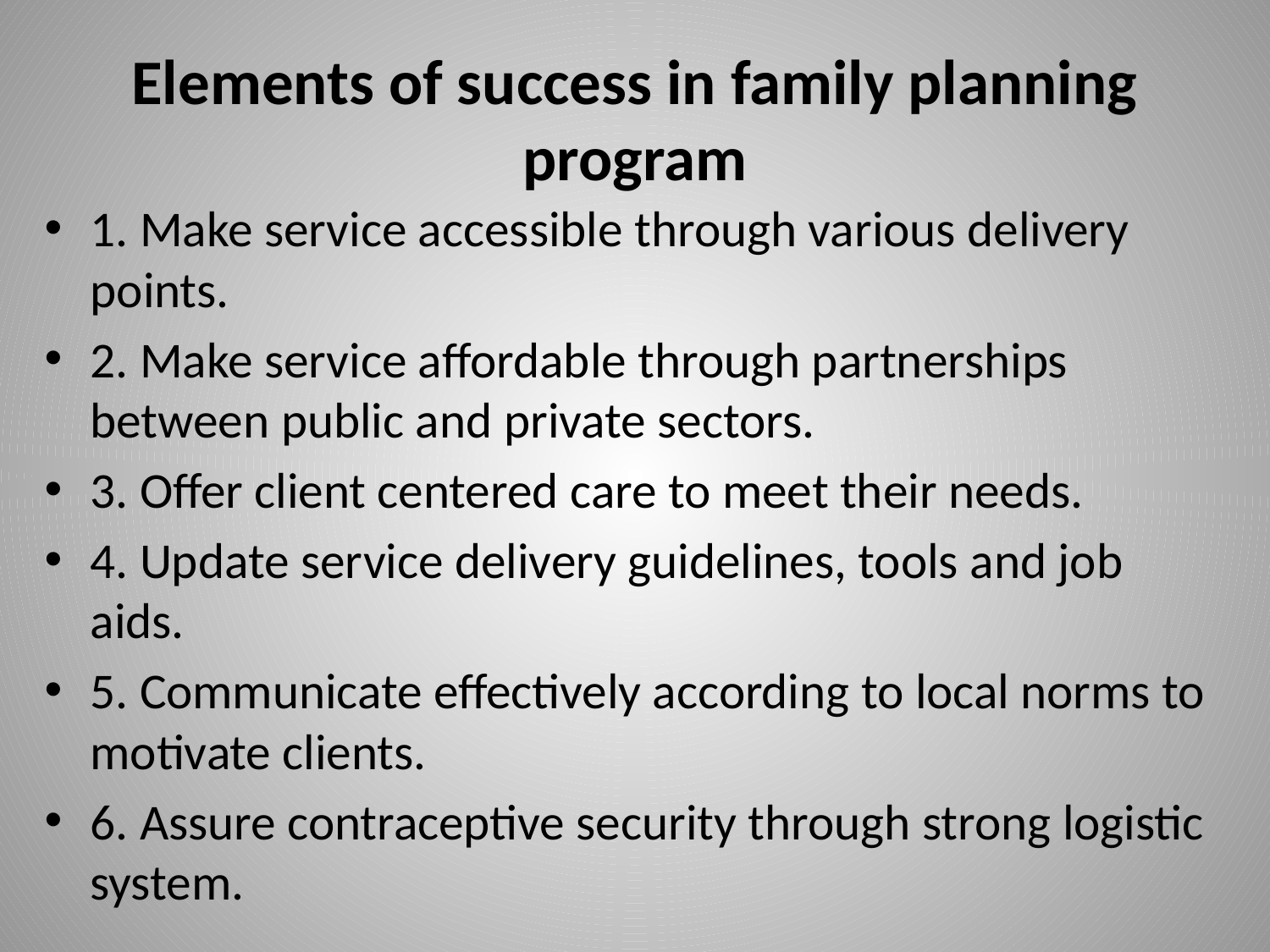

# Elements of success in family planning program
1. Make service accessible through various delivery points.
2. Make service affordable through partnerships between public and private sectors.
3. Offer client centered care to meet their needs.
4. Update service delivery guidelines, tools and job aids.
5. Communicate effectively according to local norms to motivate clients.
6. Assure contraceptive security through strong logistic system.